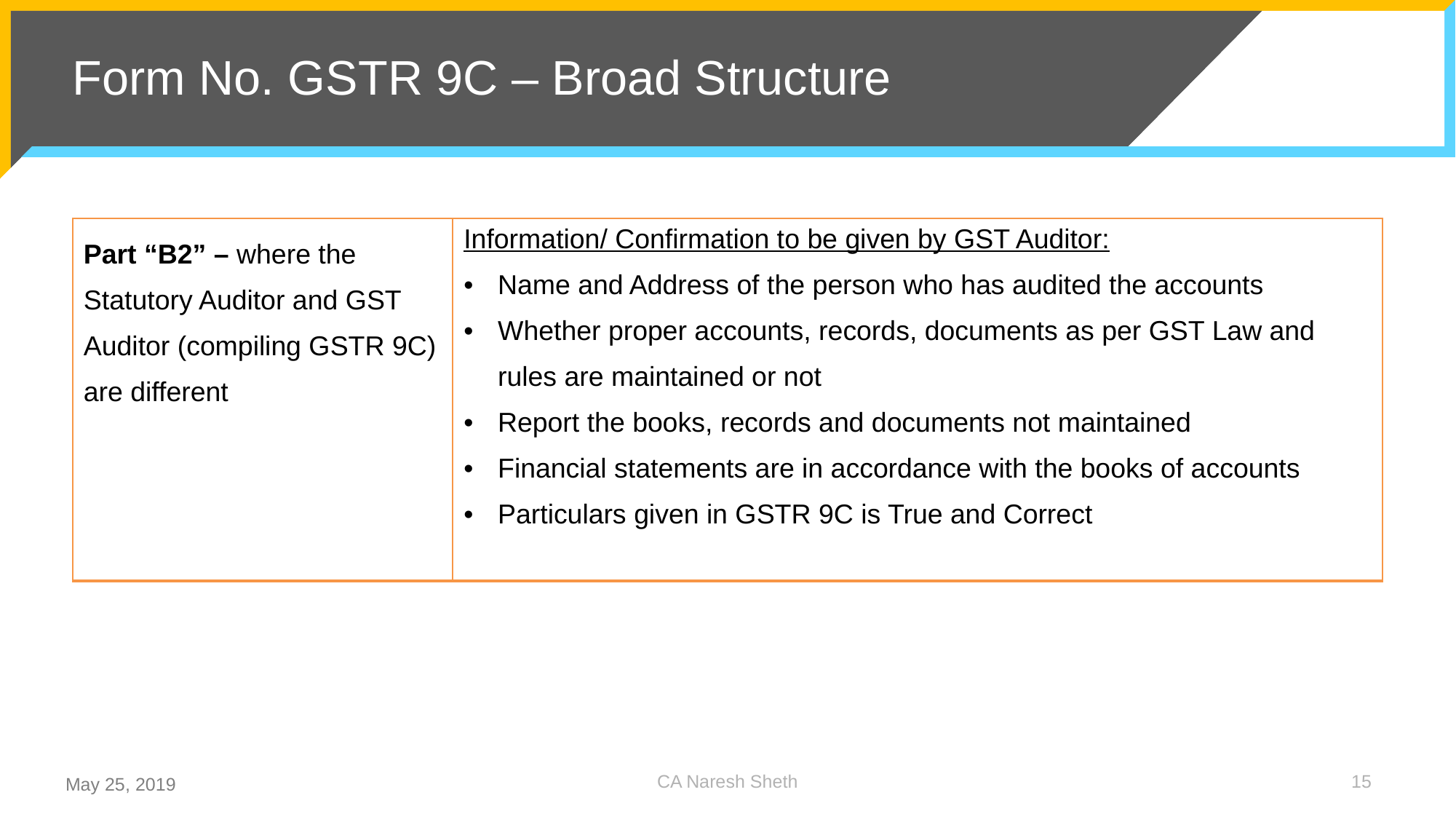

# Form No. GSTR 9C – Broad Structure
| Part “B2” – where the Statutory Auditor and GST Auditor (compiling GSTR 9C) are different | Information/ Confirmation to be given by GST Auditor: Name and Address of the person who has audited the accounts Whether proper accounts, records, documents as per GST Law and rules are maintained or not Report the books, records and documents not maintained Financial statements are in accordance with the books of accounts Particulars given in GSTR 9C is True and Correct |
| --- | --- |
CA Naresh Sheth
15
May 25, 2019